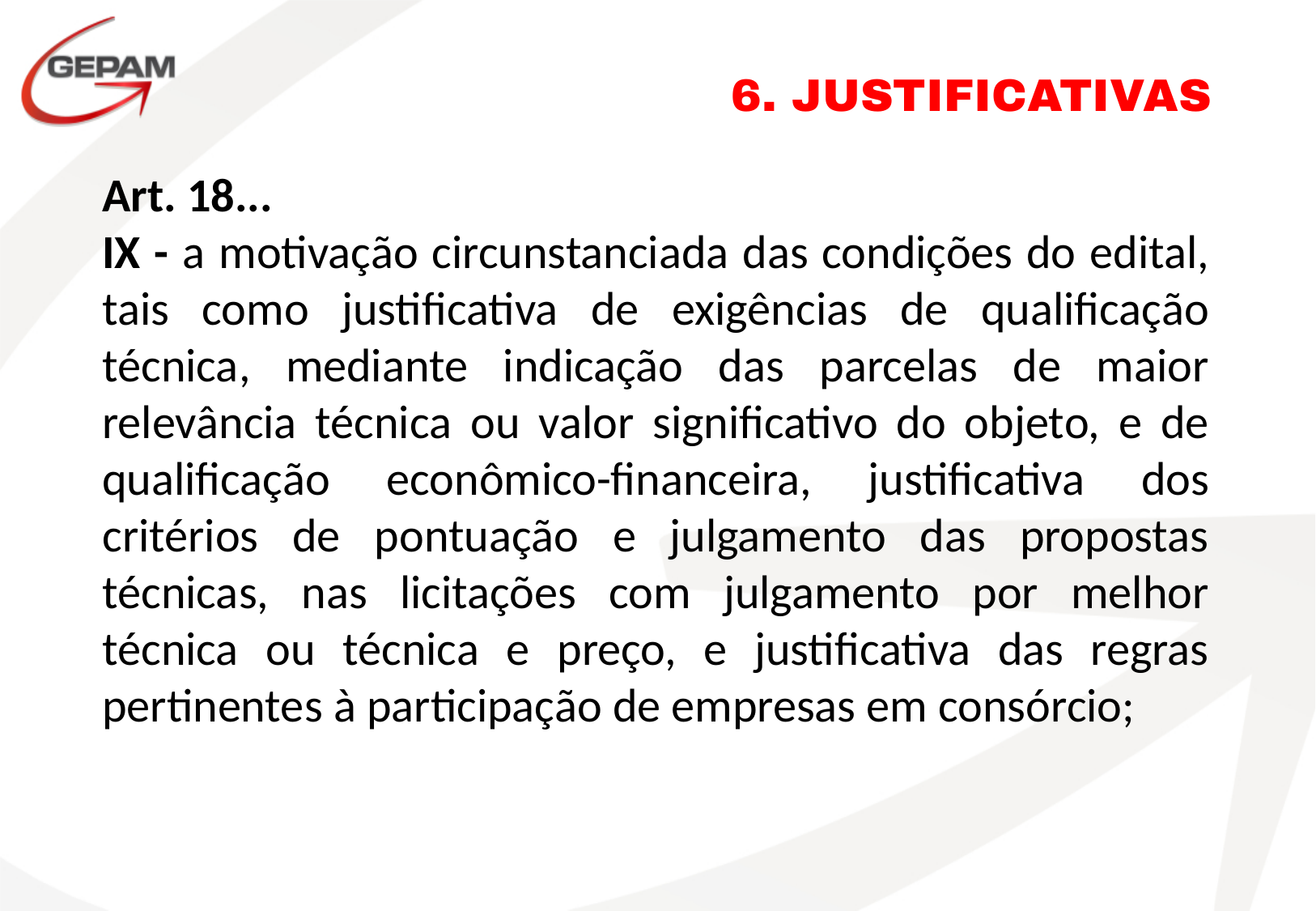

6. JUSTIFICATIVAS
Art. 18...
IX - a motivação circunstanciada das condições do edital, tais como justificativa de exigências de qualificação técnica, mediante indicação das parcelas de maior relevância técnica ou valor significativo do objeto, e de qualificação econômico-financeira, justificativa dos critérios de pontuação e julgamento das propostas técnicas, nas licitações com julgamento por melhor técnica ou técnica e preço, e justificativa das regras pertinentes à participação de empresas em consórcio;